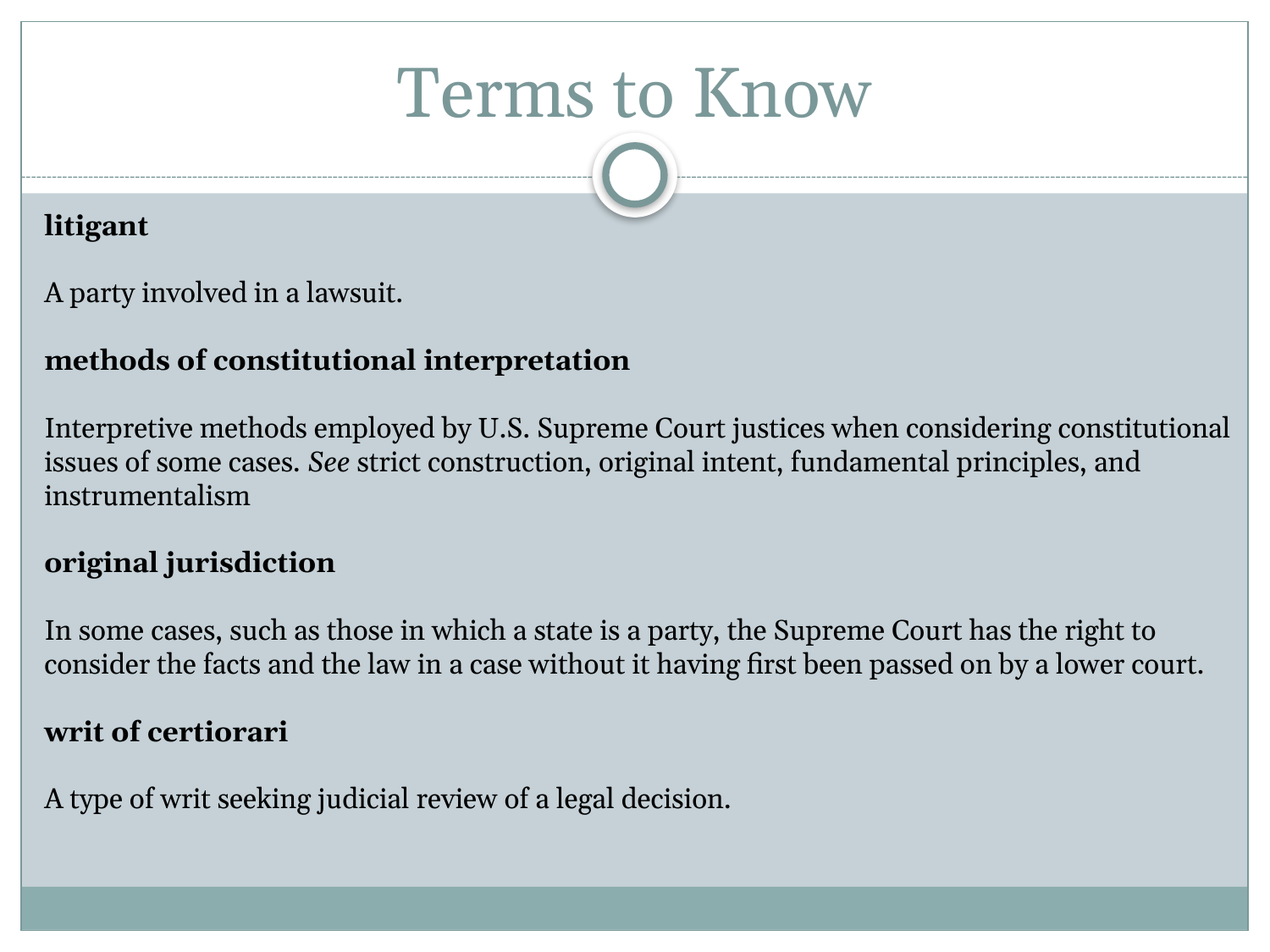

# Terms to Know
litigant 
A party involved in a lawsuit.   
methods of constitutional interpretation 
Interpretive methods employed by U.S. Supreme Court justices when considering constitutional issues of some cases. See strict construction, original intent, fundamental principles, and instrumentalism
original jurisdiction 
In some cases, such as those in which a state is a party, the Supreme Court has the right to consider the facts and the law in a case without it having first been passed on by a lower court.  
writ of certiorari 
A type of writ seeking judicial review of a legal decision.